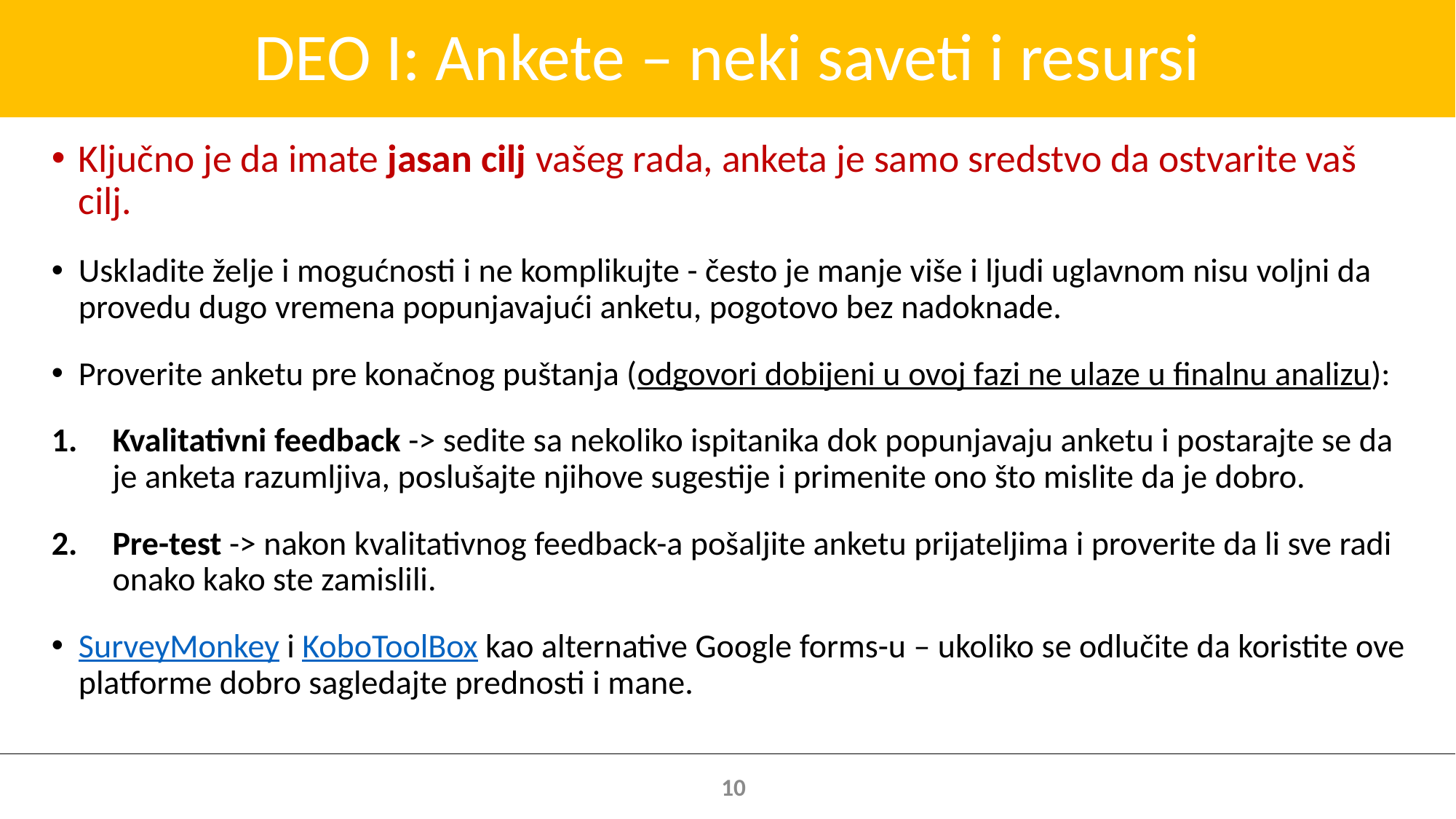

# DEO I: Ankete – neki saveti i resursi
Ključno je da imate jasan cilj vašeg rada, anketa je samo sredstvo da ostvarite vaš cilj.
Uskladite želje i mogućnosti i ne komplikujte - često je manje više i ljudi uglavnom nisu voljni da provedu dugo vremena popunjavajući anketu, pogotovo bez nadoknade.
Proverite anketu pre konačnog puštanja (odgovori dobijeni u ovoj fazi ne ulaze u finalnu analizu):
Kvalitativni feedback -> sedite sa nekoliko ispitanika dok popunjavaju anketu i postarajte se da je anketa razumljiva, poslušajte njihove sugestije i primenite ono što mislite da je dobro.
Pre-test -> nakon kvalitativnog feedback-a pošaljite anketu prijateljima i proverite da li sve radi onako kako ste zamislili.
SurveyMonkey i KoboToolBox kao alternative Google forms-u – ukoliko se odlučite da koristite ove platforme dobro sagledajte prednosti i mane.
10